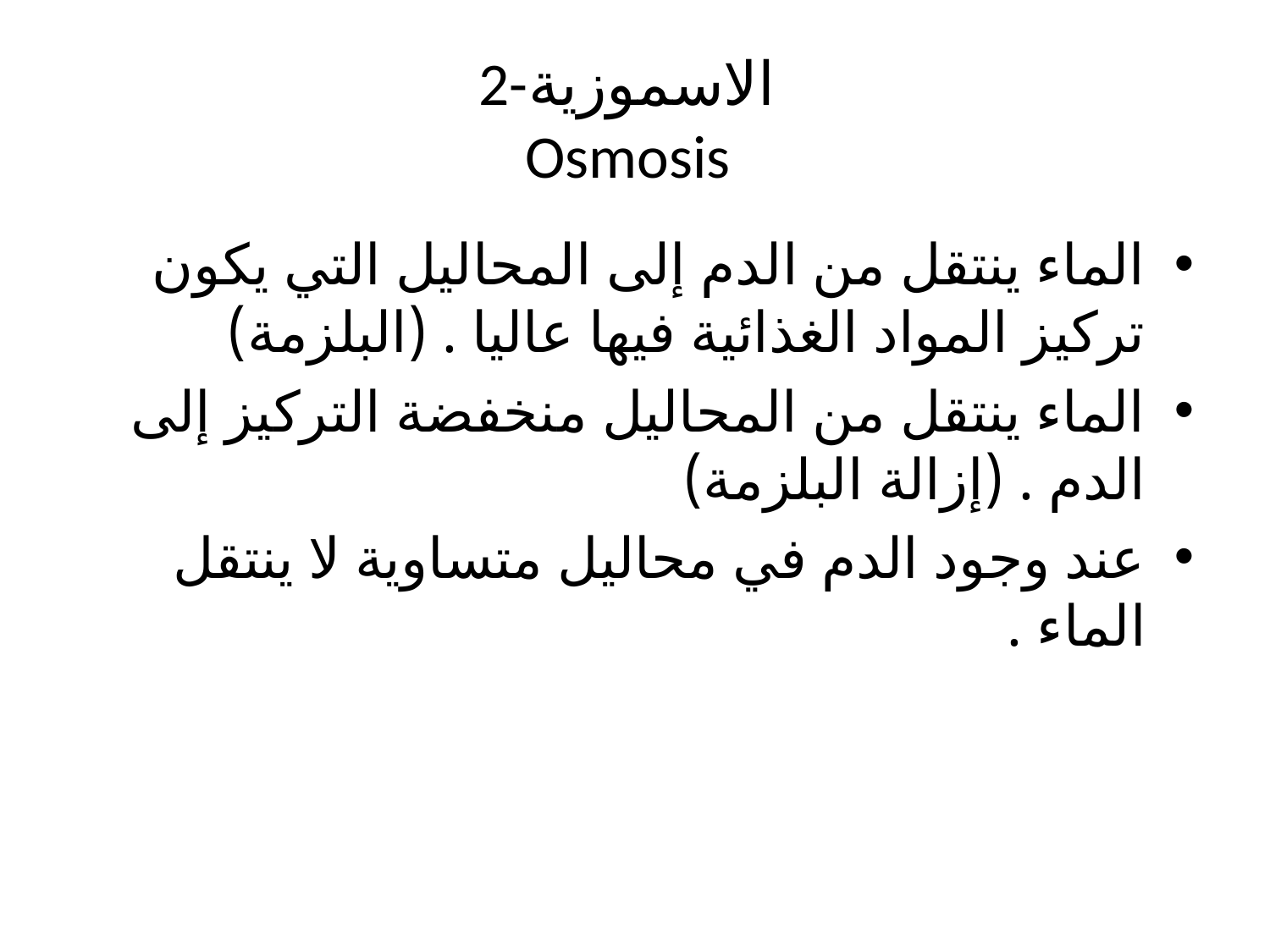

# 2-الاسموزية Osmosis
الماء ينتقل من الدم إلى المحاليل التي يكون تركيز المواد الغذائية فيها عاليا . (البلزمة)
الماء ينتقل من المحاليل منخفضة التركيز إلى الدم . (إزالة البلزمة)
عند وجود الدم في محاليل متساوية لا ينتقل الماء .